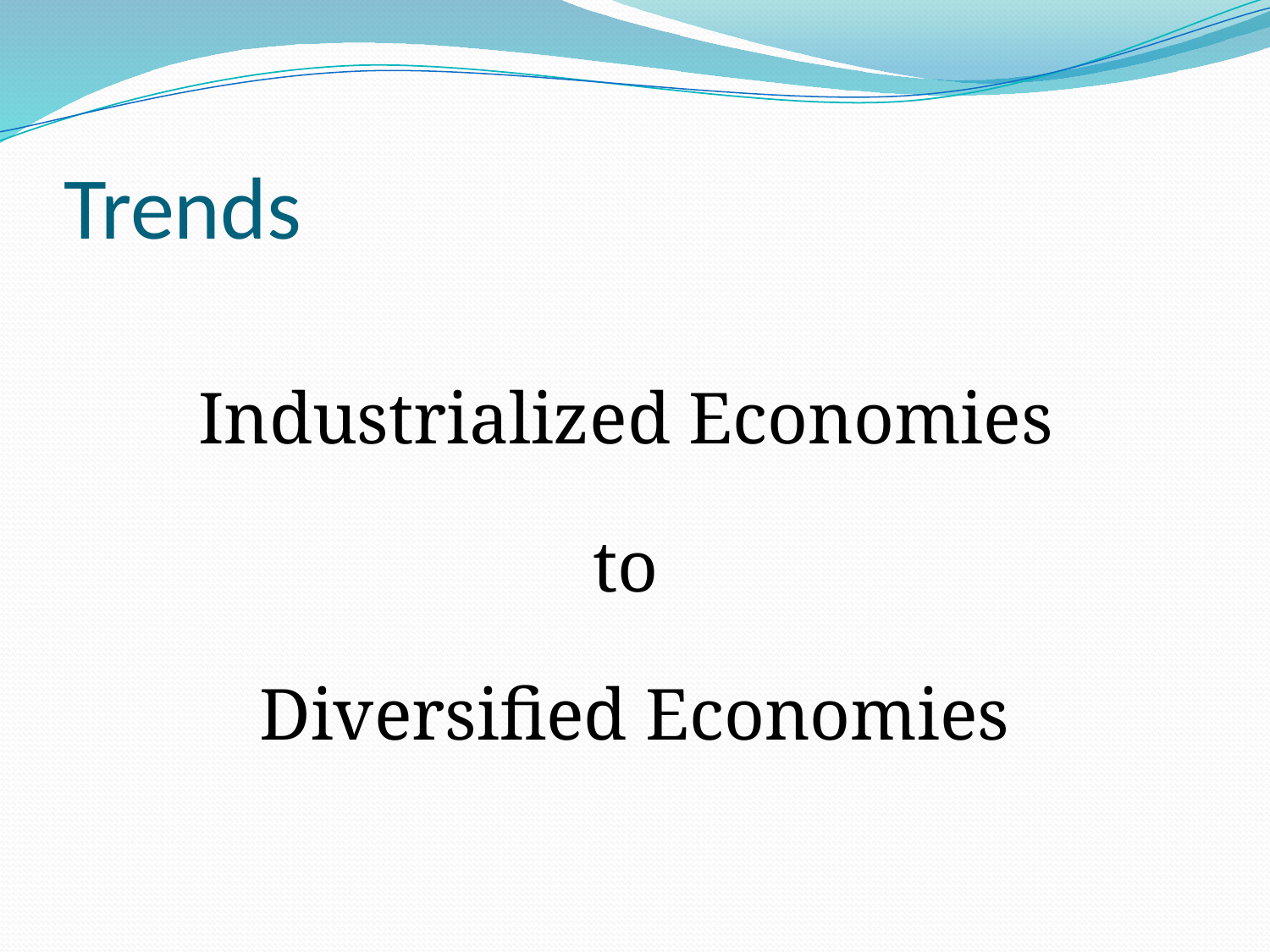

# Trends

Industrialized Economies

to

Diversified Economies